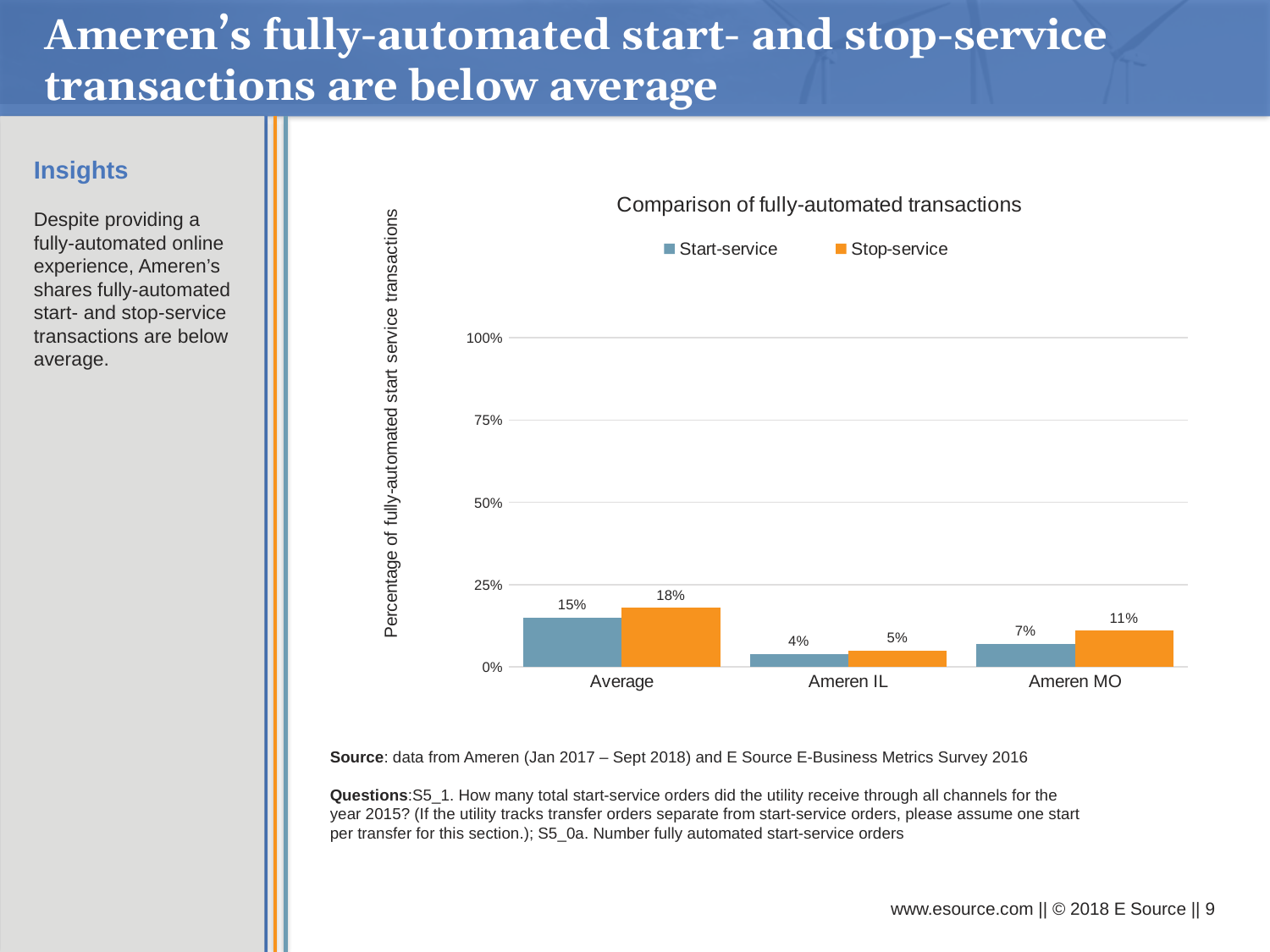

# Ameren’s fully-automated start- and stop-service transactions are below average
Insights

### Chart: Comparison of fully-automated transactions

| Category | Start-service | Stop-service |
|---|---|---|
| Average | 0.15 | 0.18 |
| Ameren IL | 0.04 | 0.05 |
| Ameren MO | 0.07 | 0.11 |
Source: data from Ameren (Jan 2017 – Sept 2018) and E Source E-Business Metrics Survey 2016

Questions:S5_1. How many total start-service orders did the utility receive through all channels for the year 2015? (If the utility tracks transfer orders separate from start-service orders, please assume one start per transfer for this section.); S5_0a. Number fully automated start-service orders
Despite providing a fully-automated online experience, Ameren’s shares fully-automated start- and stop-service transactions are below average.